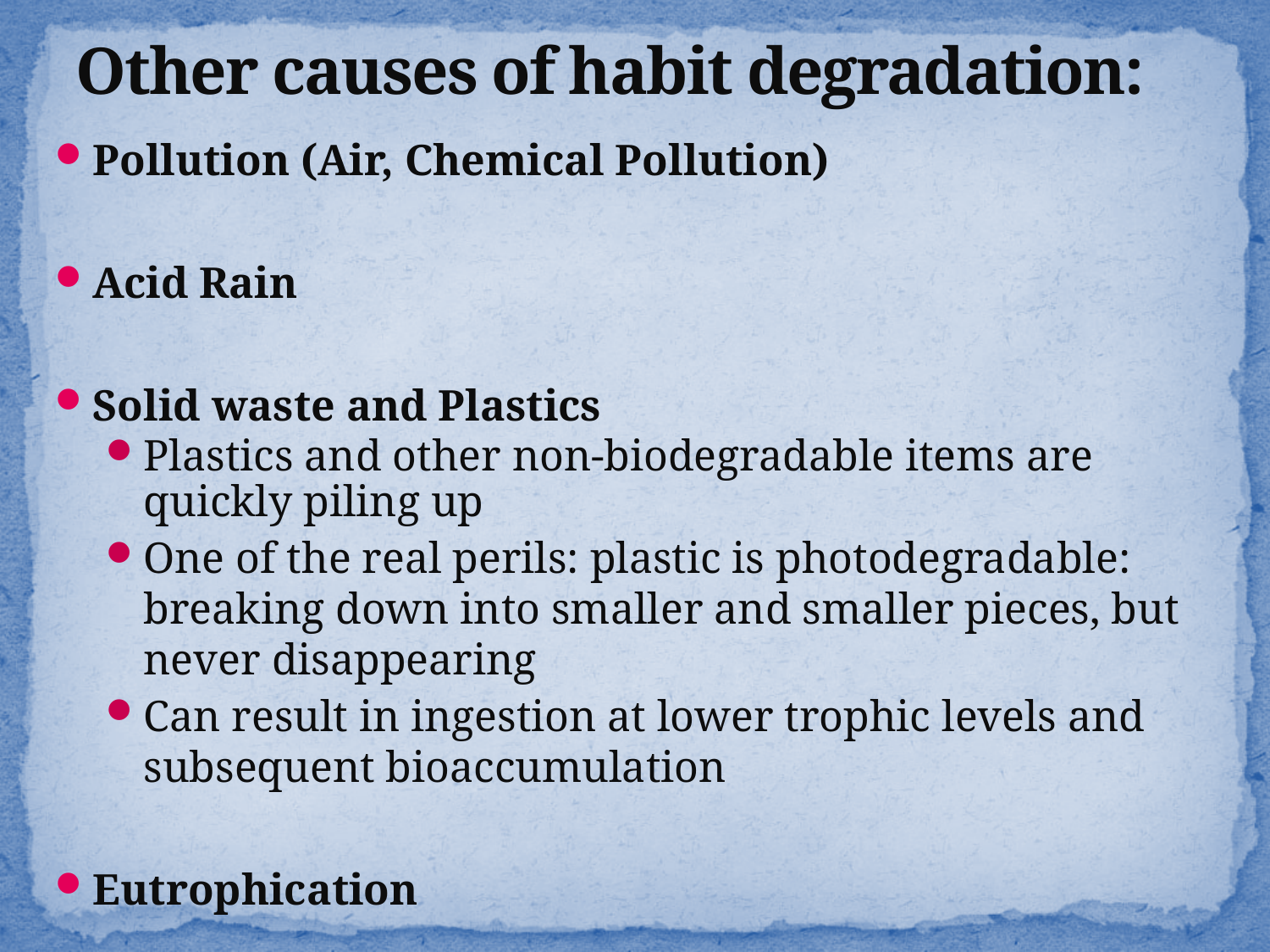

# Other causes of habit degradation:
Pollution (Air, Chemical Pollution)

Acid Rain

Solid waste and Plastics
Plastics and other non-biodegradable items are quickly piling up
One of the real perils: plastic is photodegradable: breaking down into smaller and smaller pieces, but never disappearing
Can result in ingestion at lower trophic levels and subsequent bioaccumulation

Eutrophication